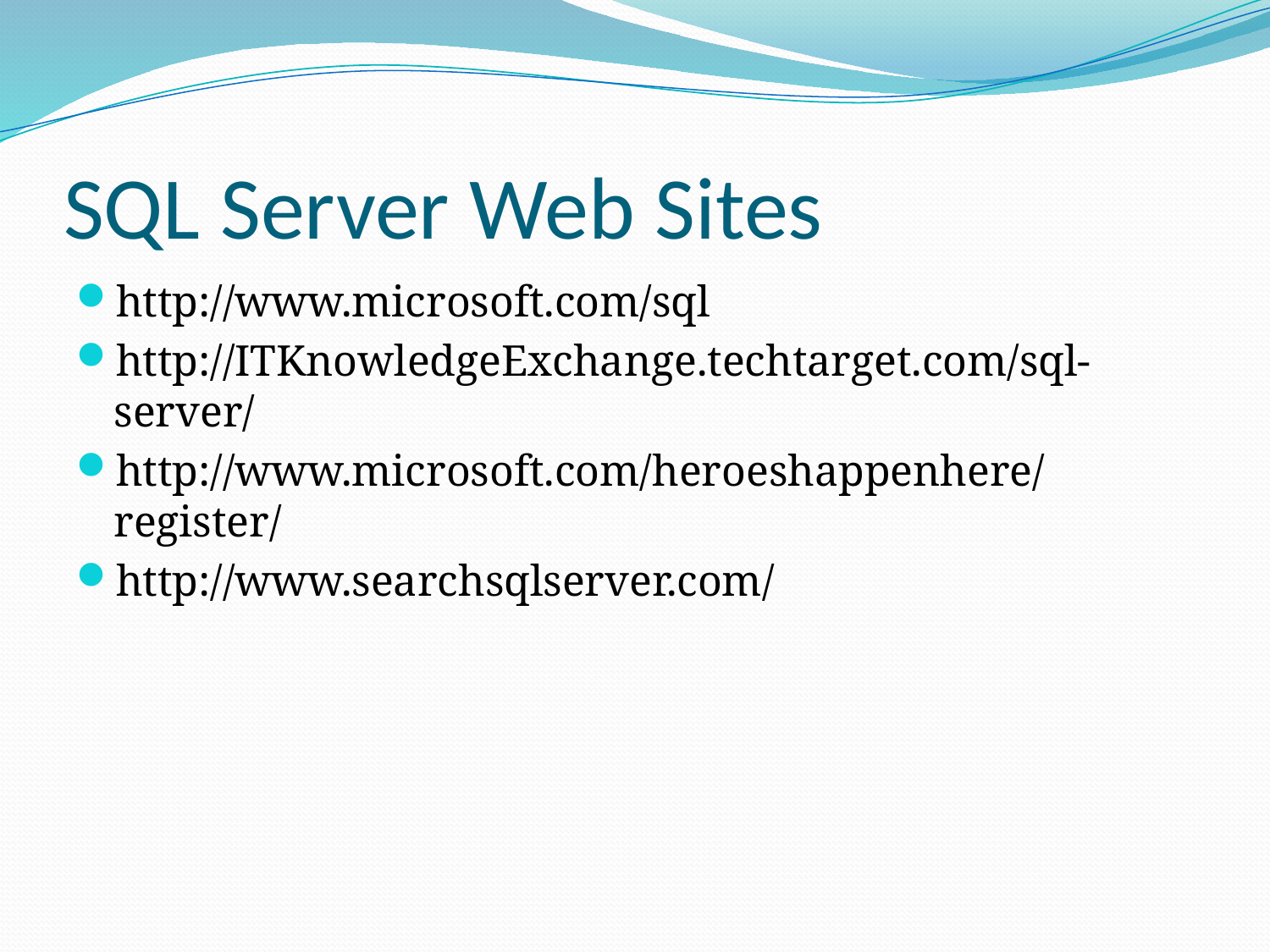

# SQL Server Web Sites
http://www.microsoft.com/sql
http://ITKnowledgeExchange.techtarget.com/sql-server/
http://www.microsoft.com/heroeshappenhere/register/
http://www.searchsqlserver.com/